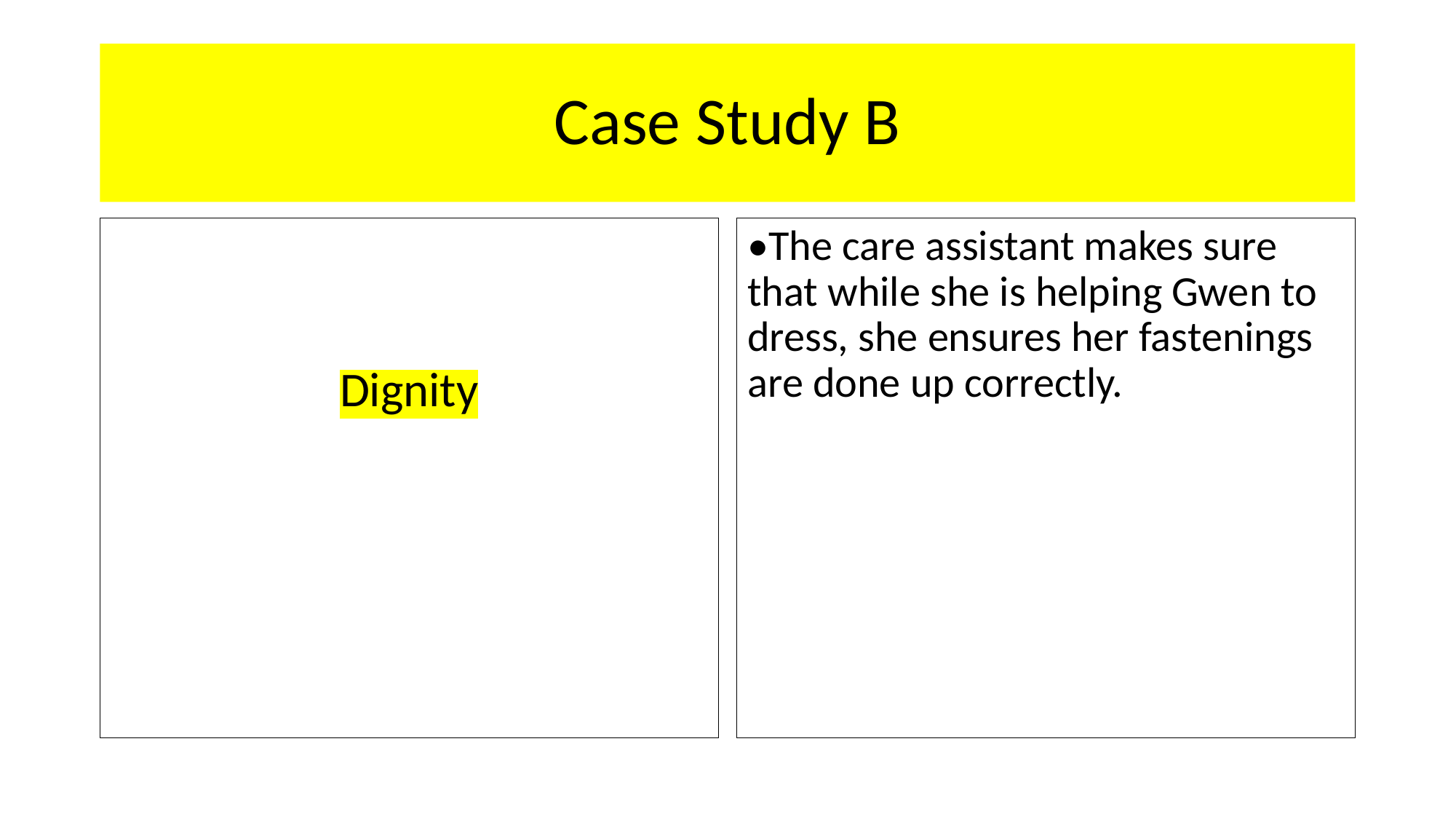

# Case Study B

Dignity
•The care assistant makes sure that while she is helping Gwen to dress, she ensures her fastenings are done up correctly.